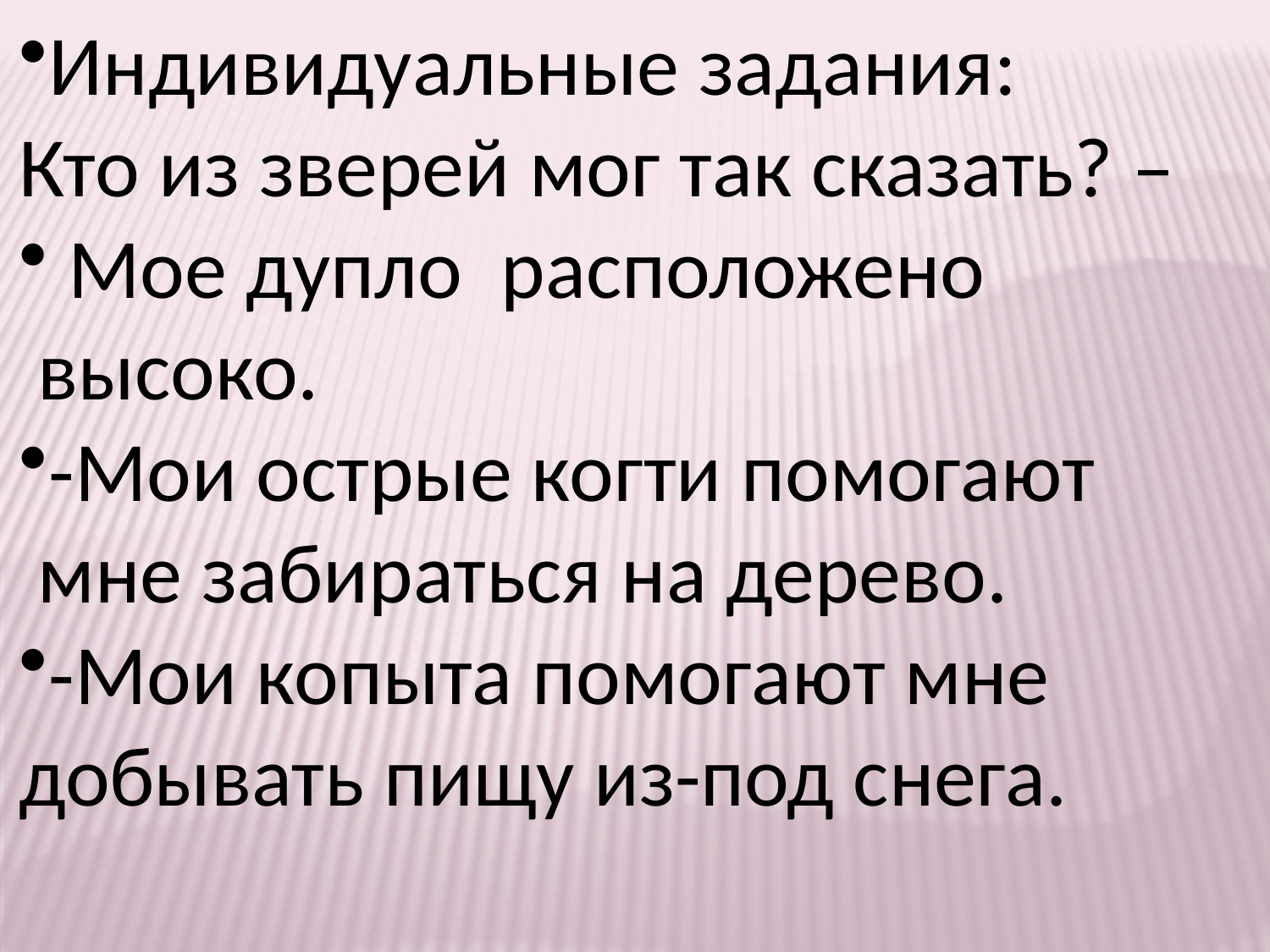

Индивидуальные задания:
Кто из зверей мог так сказать? –
 Мое дупло  расположено
 высоко.
-Мои острые когти помогают
 мне забираться на дерево.
-Мои копыта помогают мне
добывать пищу из-под снега.